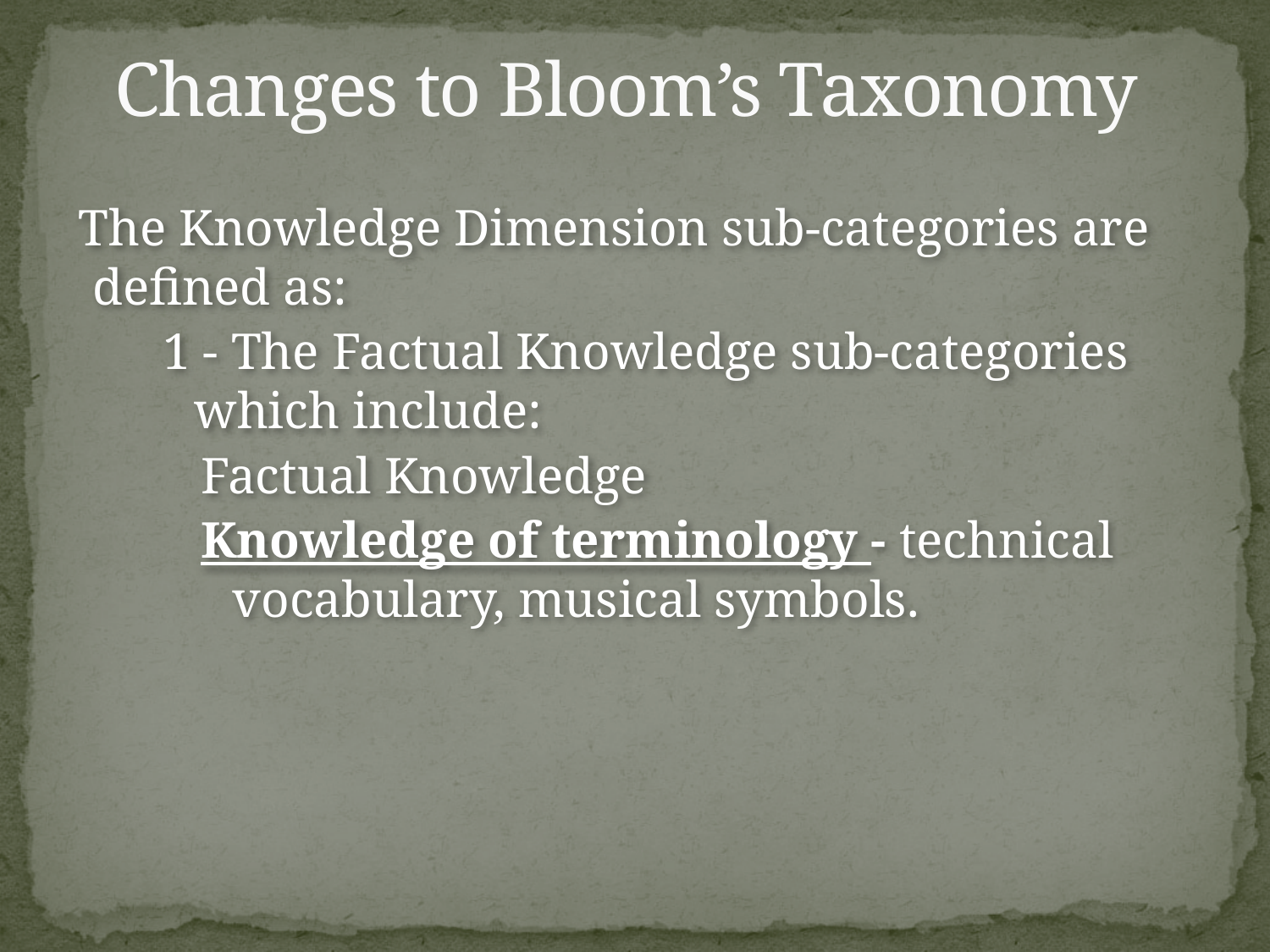

# Changes to Bloom’s Taxonomy
  The Knowledge Dimension sub-categories are defined as:
1 - The Factual Knowledge sub-categories  which include:
Factual Knowledge
Knowledge of terminology - technical vocabulary, musical symbols.